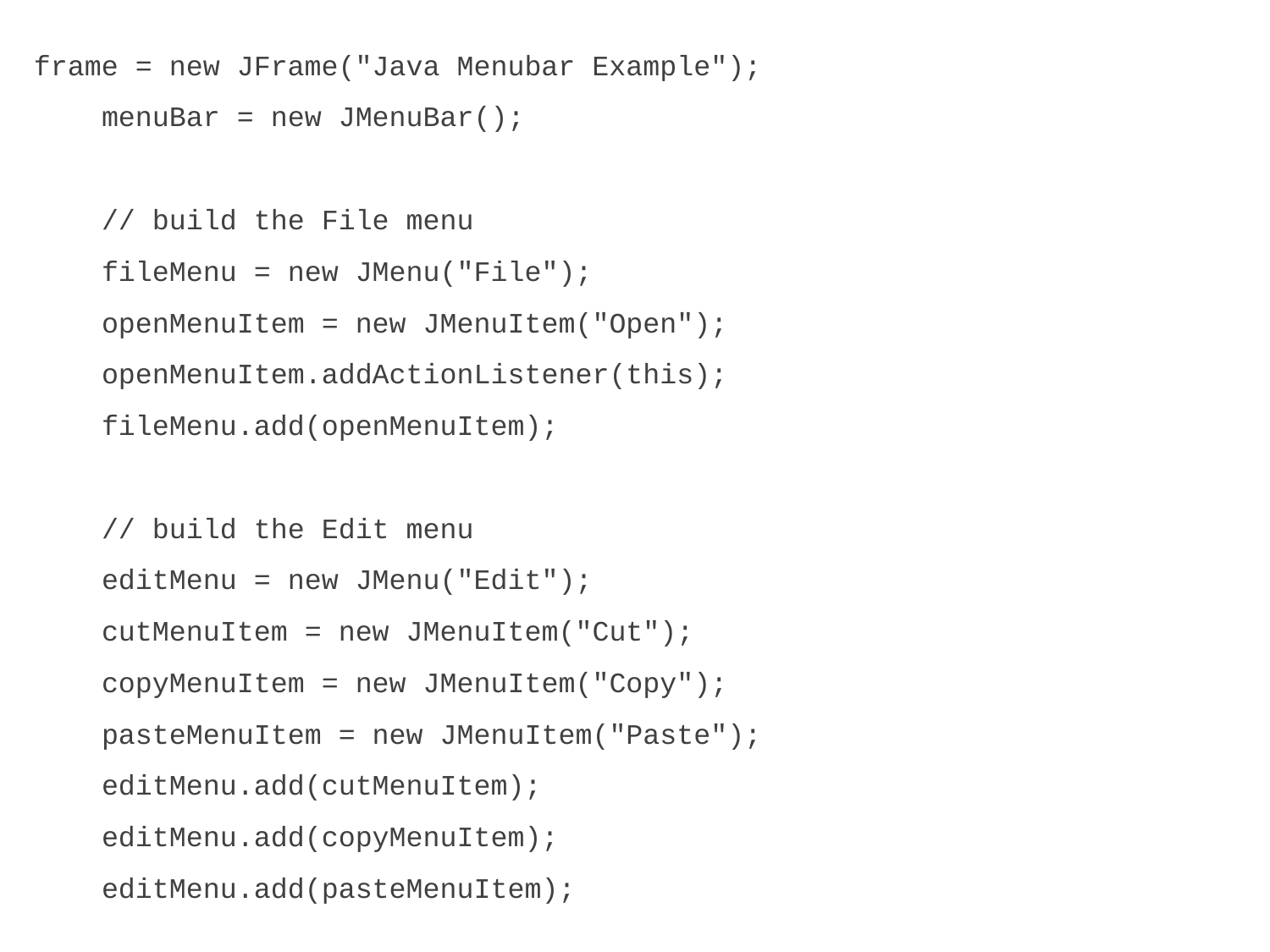

frame = new JFrame("Java Menubar Example");
    menuBar = new JMenuBar();

    // build the File menu
    fileMenu = new JMenu("File");
    openMenuItem = new JMenuItem("Open");
    openMenuItem.addActionListener(this);
    fileMenu.add(openMenuItem);

    // build the Edit menu
    editMenu = new JMenu("Edit");
    cutMenuItem = new JMenuItem("Cut");
    copyMenuItem = new JMenuItem("Copy");
    pasteMenuItem = new JMenuItem("Paste");
    editMenu.add(cutMenuItem);
    editMenu.add(copyMenuItem);
    editMenu.add(pasteMenuItem);

25